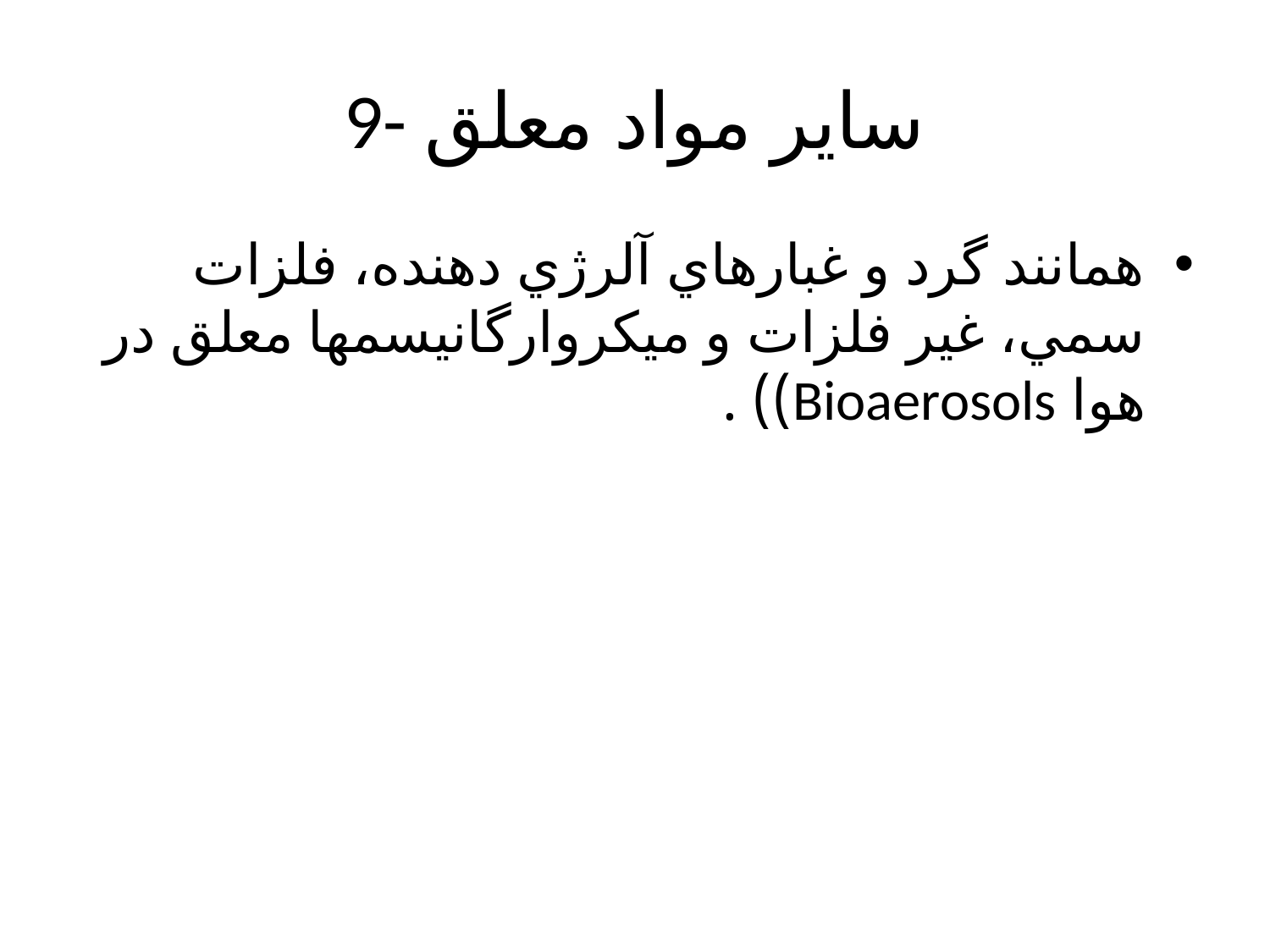

# 9- ساير مواد معلق
همانند گرد و غبارهاي آلرژي دهنده، فلزات سمي، غير فلزات و ميكروارگانيسمها معلق در هوا Bioaerosols)) .